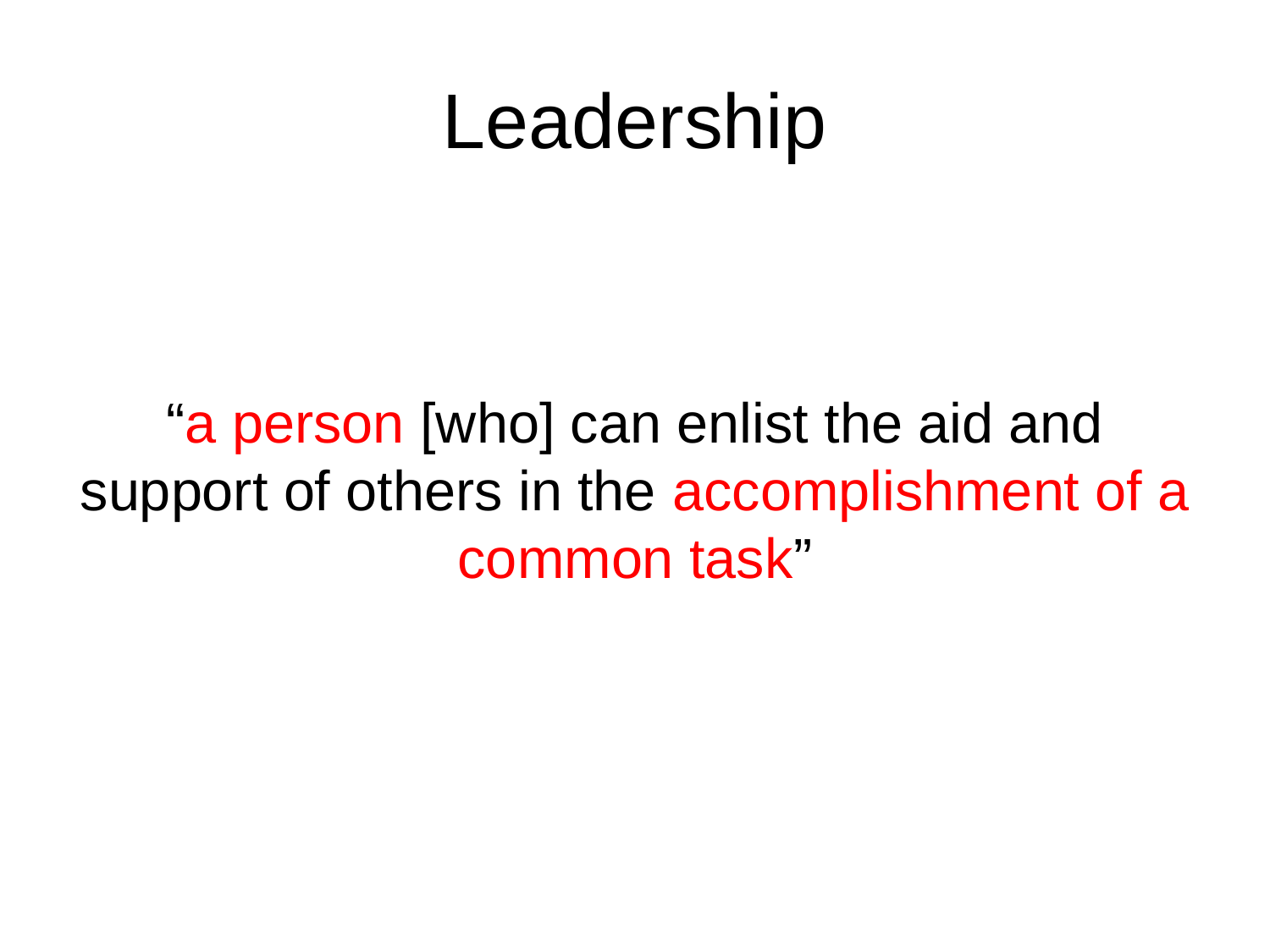

# Leadership

“a person [who] can enlist the aid and support of others in the accomplishment of a common task”